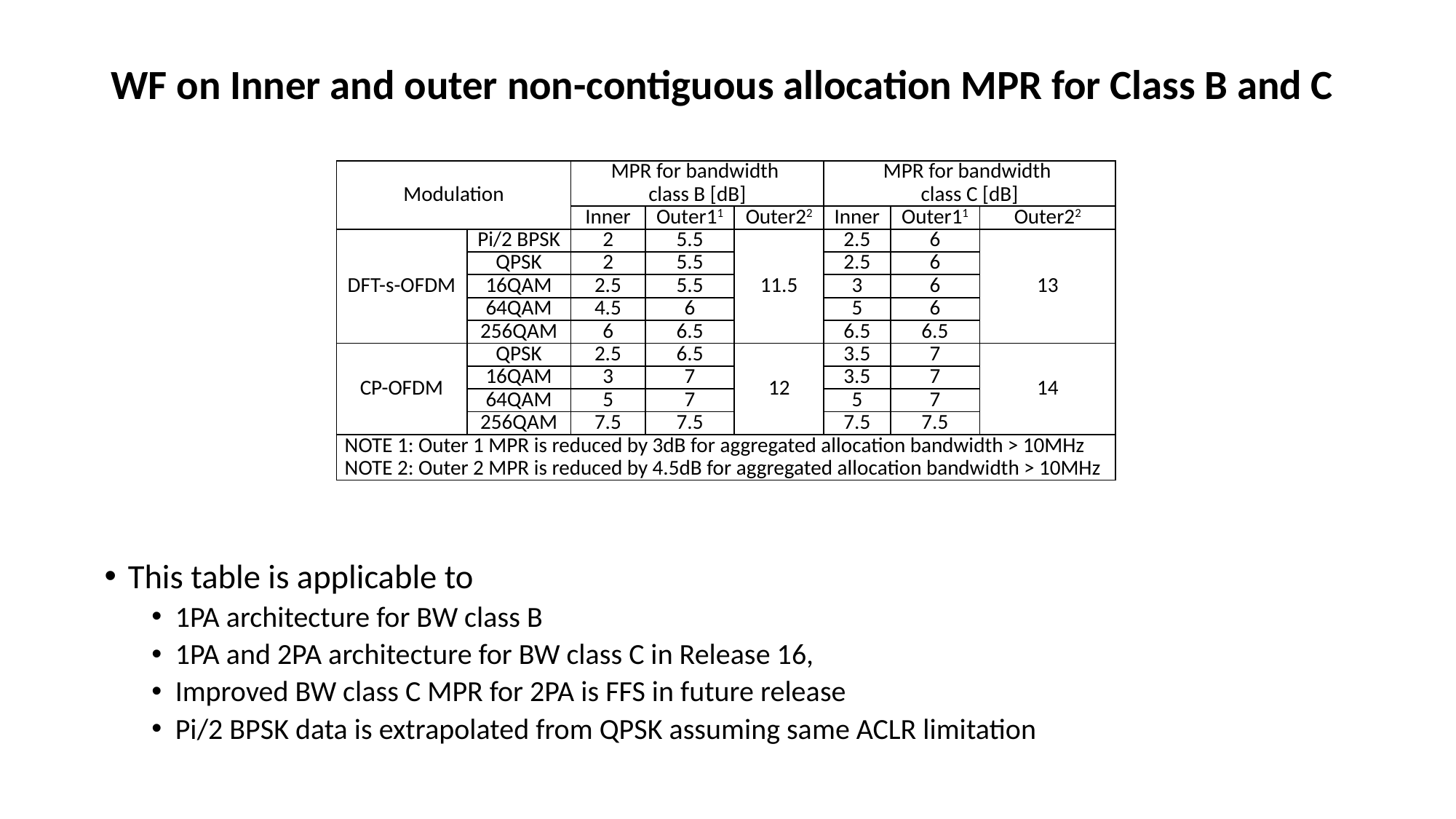

# WF on Inner and outer non-contiguous allocation MPR for Class B and C
| Modulation |  | MPR for bandwidth class B [dB] |  |  | MPR for bandwidth class C [dB] |  |  |
| --- | --- | --- | --- | --- | --- | --- | --- |
|  |  | Inner | Outer11 | Outer22 | Inner | Outer11 | Outer22 |
| DFT-s-OFDM | Pi/2 BPSK | 2 | 5.5 | 11.5 | 2.5 | 6 | 13 |
|  | QPSK | 2 | 5.5 |  | 2.5 | 6 |  |
|  | 16QAM | 2.5 | 5.5 |  | 3 | 6 |  |
|  | 64QAM | 4.5 | 6 |  | 5 | 6 |  |
|  | 256QAM | 6 | 6.5 |  | 6.5 | 6.5 |  |
| CP-OFDM | QPSK | 2.5 | 6.5 | 12 | 3.5 | 7 | 14 |
|  | 16QAM | 3 | 7 |  | 3.5 | 7 |  |
|  | 64QAM | 5 | 7 |  | 5 | 7 |  |
|  | 256QAM | 7.5 | 7.5 |  | 7.5 | 7.5 |  |
| NOTE 1: Outer 1 MPR is reduced by 3dB for aggregated allocation bandwidth > 10MHz NOTE 2: Outer 2 MPR is reduced by 4.5dB for aggregated allocation bandwidth > 10MHz |  |  |  |  |  |  |  |
This table is applicable to
1PA architecture for BW class B
1PA and 2PA architecture for BW class C in Release 16,
Improved BW class C MPR for 2PA is FFS in future release
Pi/2 BPSK data is extrapolated from QPSK assuming same ACLR limitation